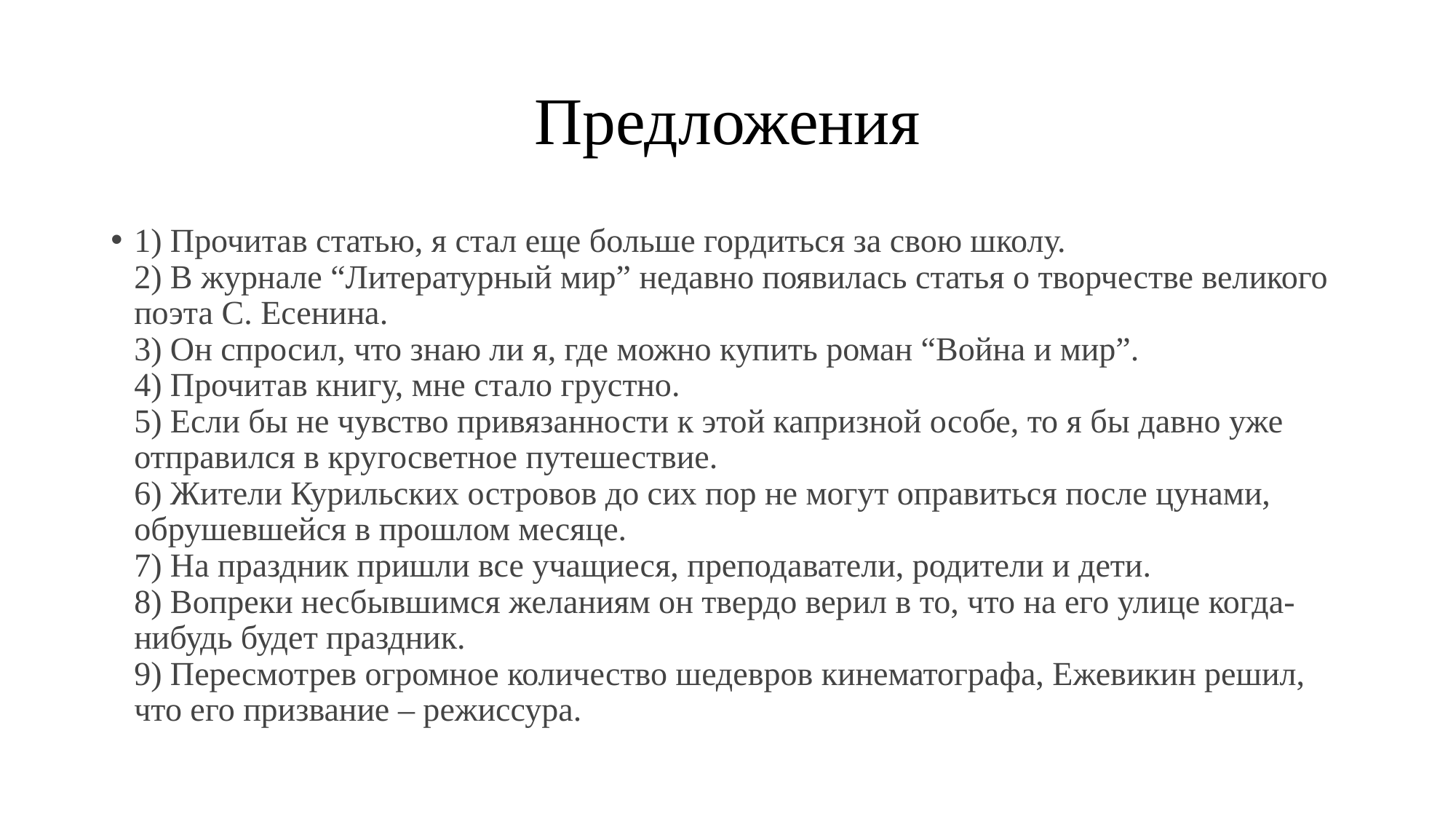

# Предложения
1) Прочитав статью, я стал еще больше гордиться за свою школу. 
2) В журнале “Литературный мир” недавно появилась статья о творчестве великого поэта С. Есенина. 
3) Он спросил, что знаю ли я, где можно купить роман “Война и мир”. 
4) Прочитав книгу, мне стало грустно. 
5) Если бы не чувство привязанности к этой капризной особе, то я бы давно уже отправился в кругосветное путешествие. 
6) Жители Курильских островов до сих пор не могут оправиться после цунами, обрушевшейся в прошлом месяце. 
7) На праздник пришли все учащиеся, преподаватели, родители и дети. 
8) Вопреки несбывшимся желаниям он твердо верил в то, что на его улице когда-нибудь будет праздник. 
9) Пересмотрев огромное количество шедевров кинематографа, Ежевикин решил, что его призвание – режиссура.